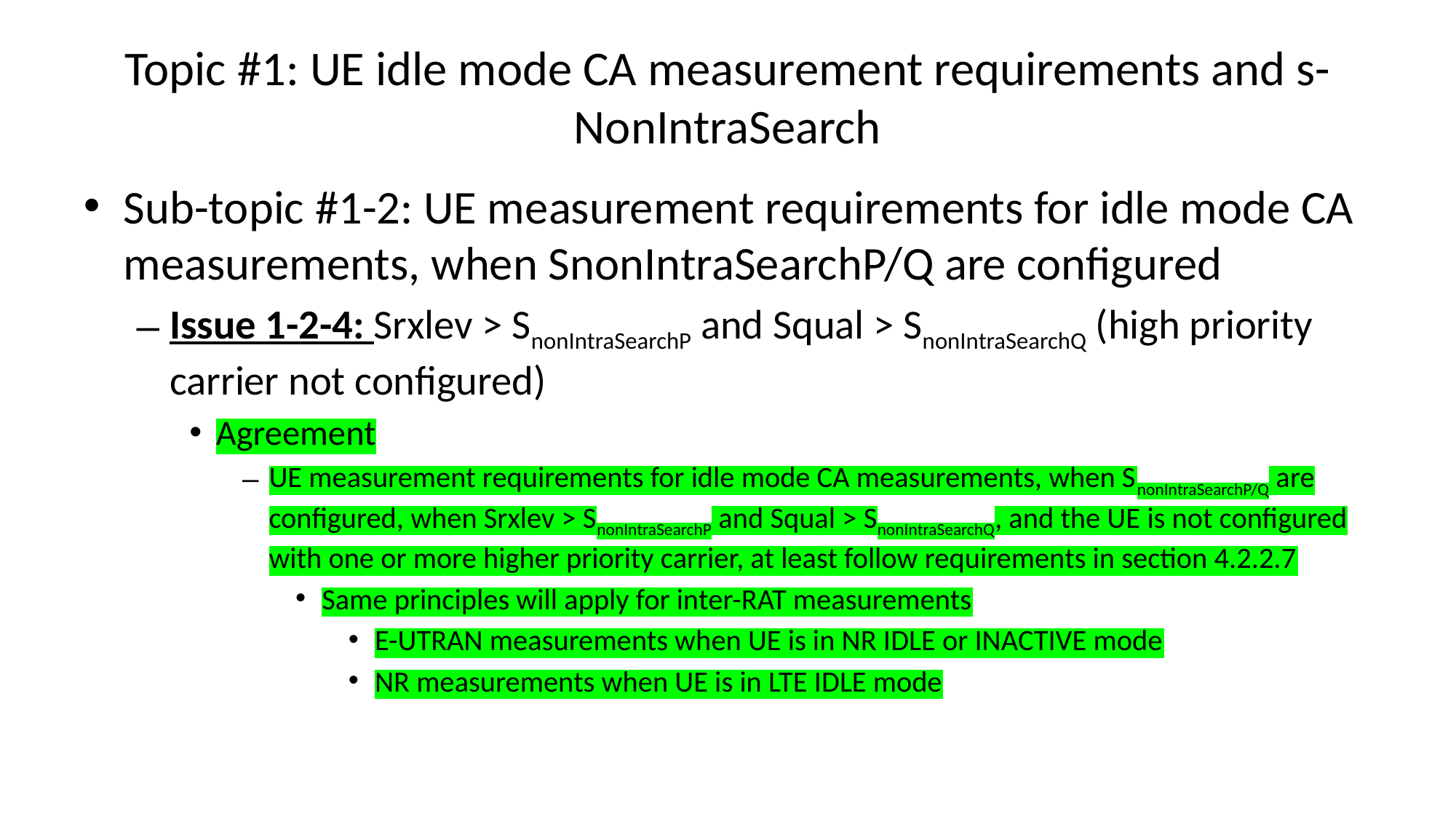

# Topic #1: UE idle mode CA measurement requirements and s-NonIntraSearch
Sub-topic #1-2: UE measurement requirements for idle mode CA measurements, when SnonIntraSearchP/Q are configured
Issue 1-2-4: Srxlev > SnonIntraSearchP and Squal > SnonIntraSearchQ (high priority carrier not configured)
Agreement
UE measurement requirements for idle mode CA measurements, when SnonIntraSearchP/Q are configured, when Srxlev > SnonIntraSearchP and Squal > SnonIntraSearchQ, and the UE is not configured with one or more higher priority carrier, at least follow requirements in section 4.2.2.7
Same principles will apply for inter-RAT measurements
E-UTRAN measurements when UE is in NR IDLE or INACTIVE mode
NR measurements when UE is in LTE IDLE mode